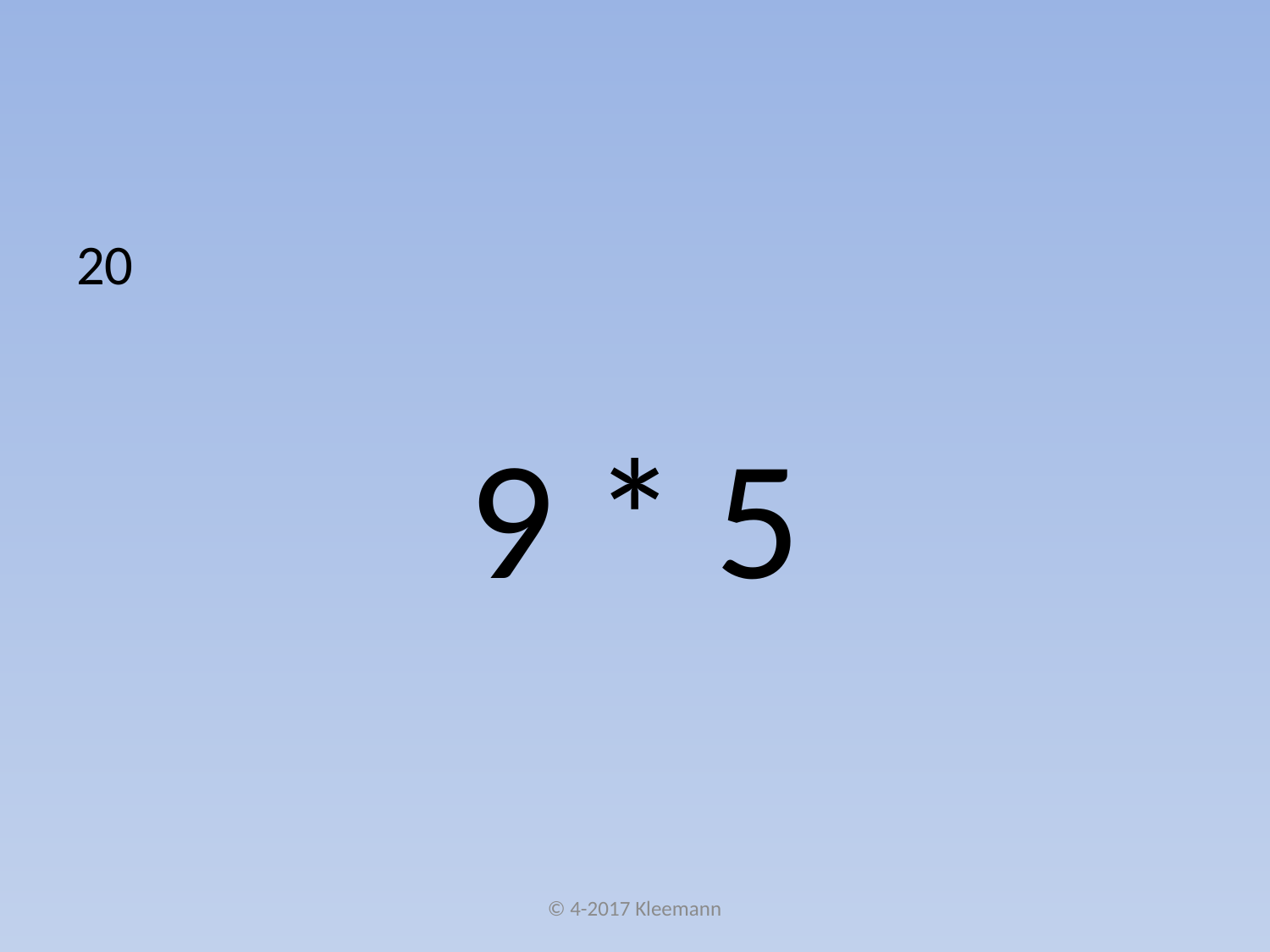

#
20

9 * 5
© 4-2017 Kleemann